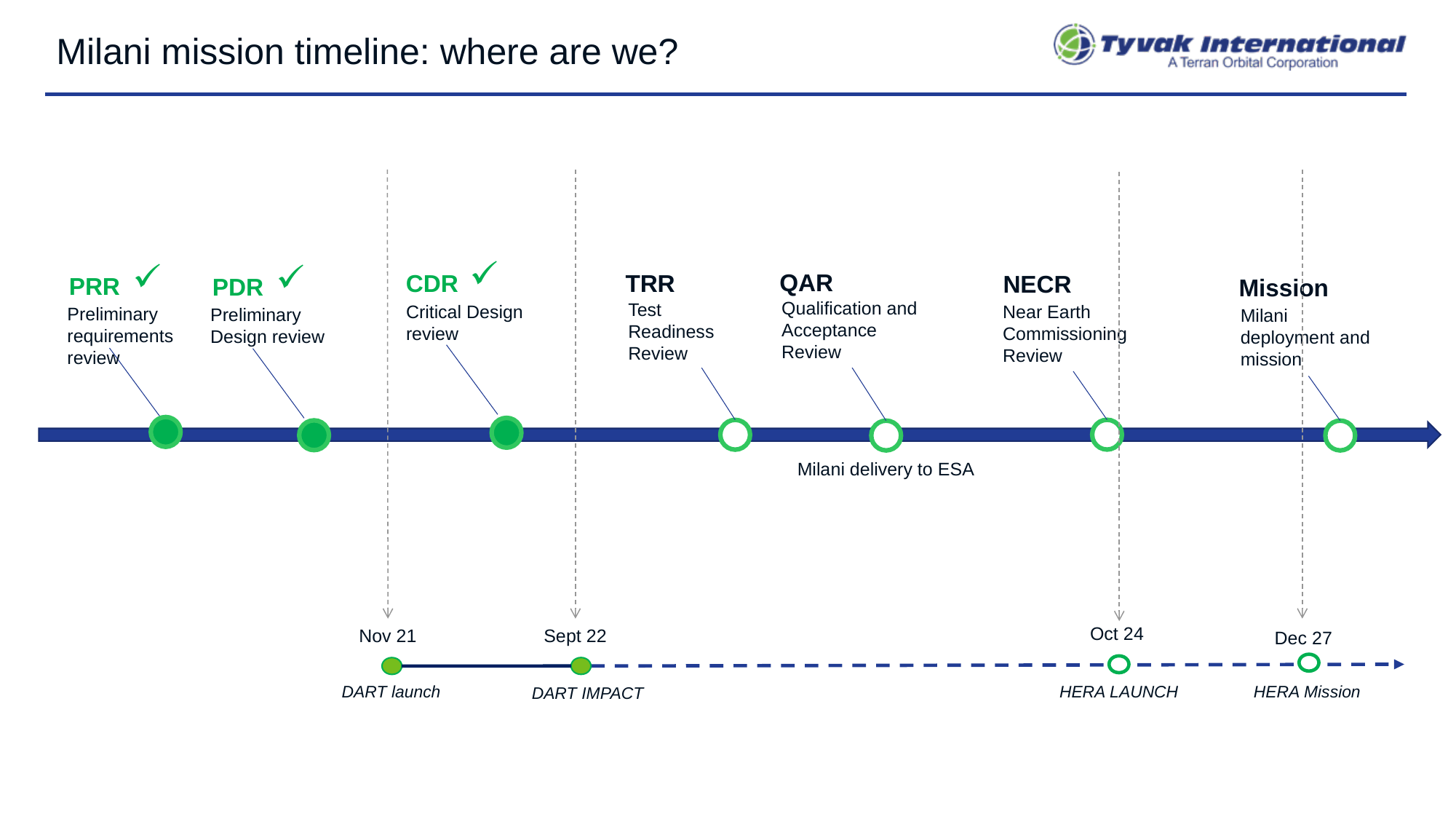

# Milani mission timeline: where are we?

QAR
CDR
TRR
NECR
PRR
PDR
Mission
Qualification and Acceptance Review
Test Readiness Review
Near Earth Commissioning Review
Critical Design review
Preliminary requirements review
Preliminary Design review
Milani deployment and mission

Milani delivery to ESA
Oct 24
Sept 22
Nov 21
Dec 27

DART launch
HERA LAUNCH
HERA Mission
DART IMPACT